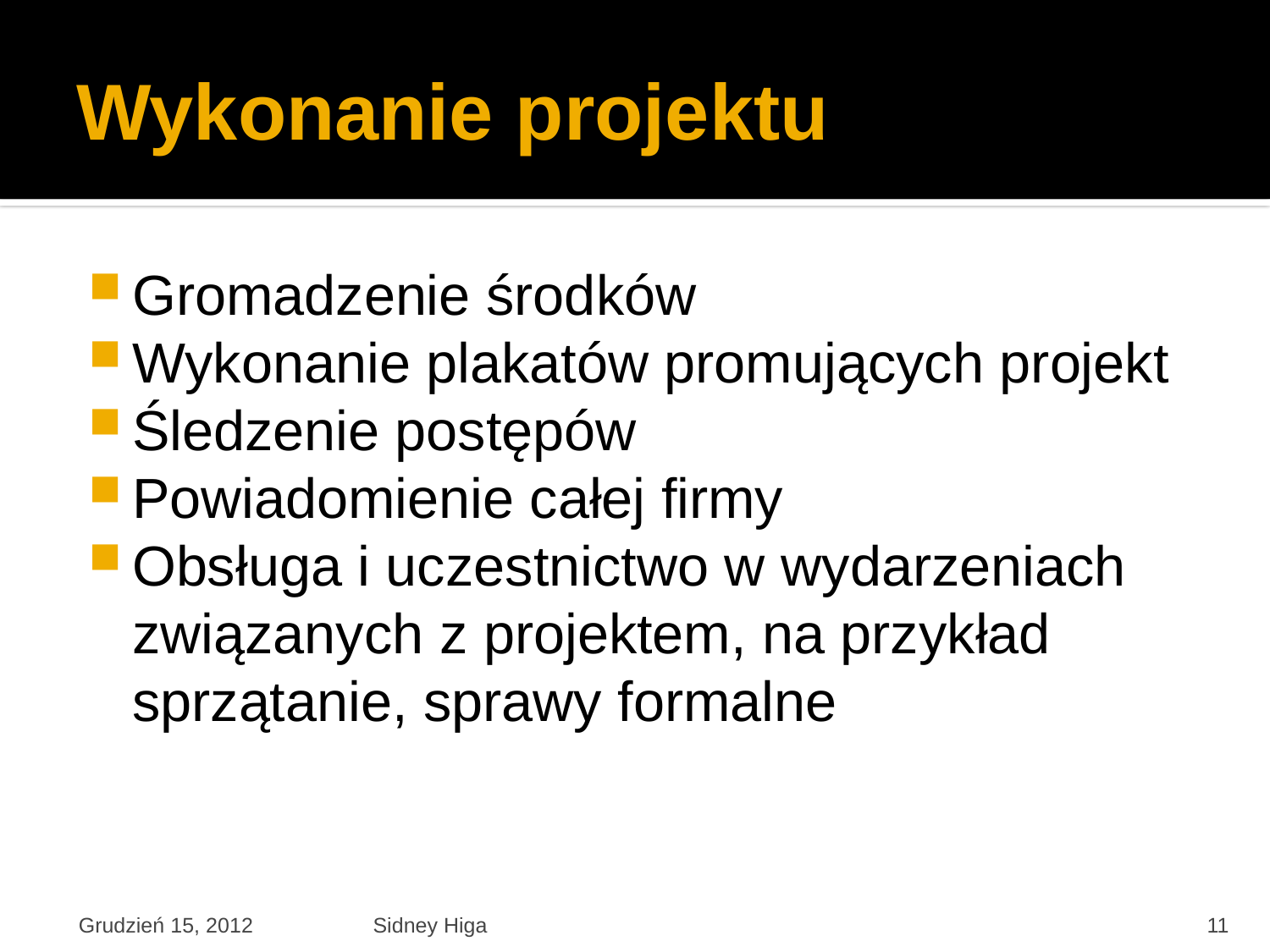

# Wykonanie projektu
Gromadzenie środków
Wykonanie plakatów promujących projekt
Śledzenie postępów
Powiadomienie całej firmy
Obsługa i uczestnictwo w wydarzeniach związanych z projektem, na przykład sprzątanie, sprawy formalne
Grudzień 15, 2012
Sidney Higa
11